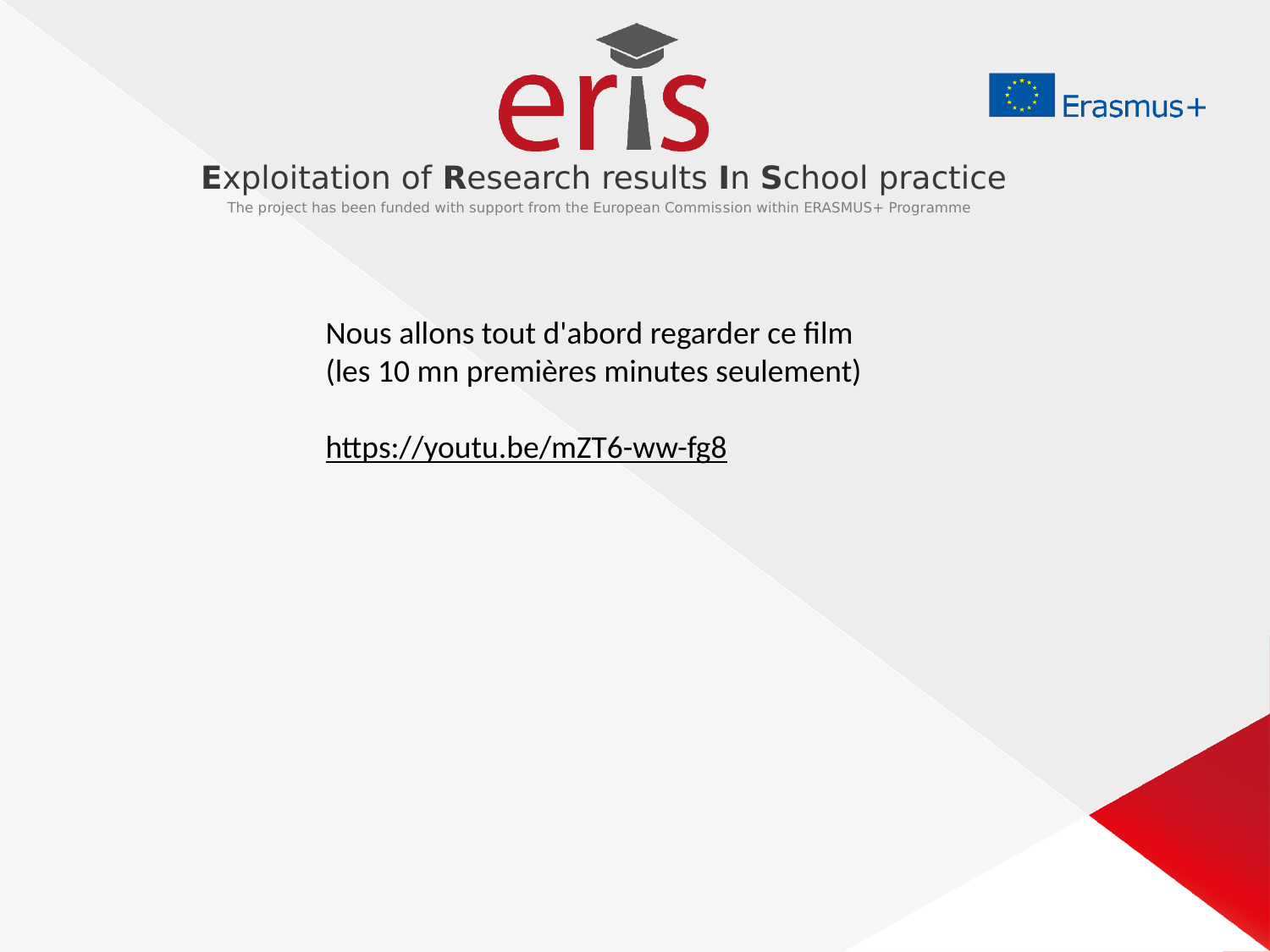

Nous allons tout d'abord regarder ce film
(les 10 mn premières minutes seulement)

https://youtu.be/mZT6-ww-fg8